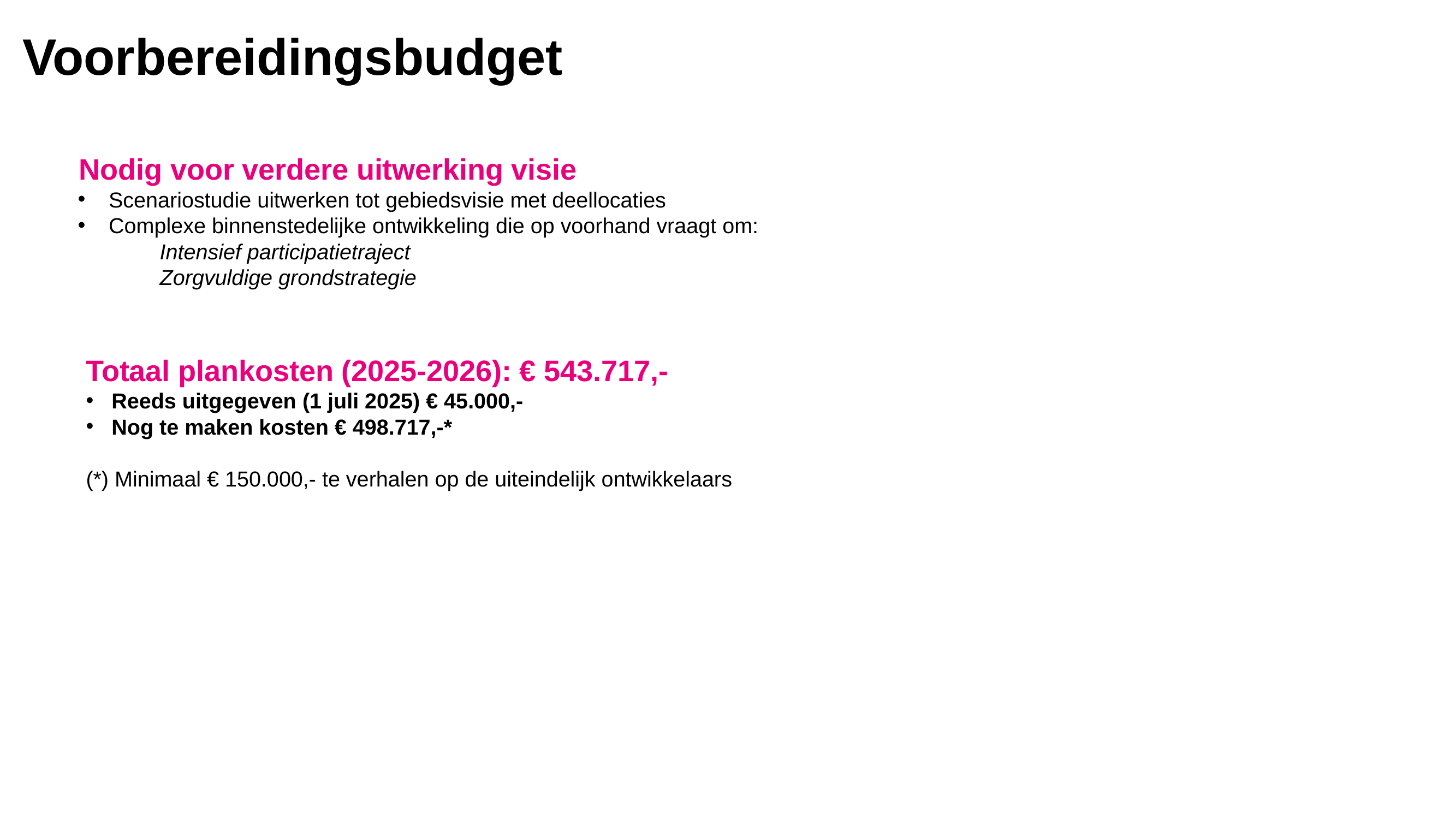

# Voorbereidingsbudget
Nodig voor verdere uitwerking visie
Scenariostudie uitwerken tot gebiedsvisie met deellocaties
Complexe binnenstedelijke ontwikkeling die op voorhand vraagt om:
	Intensief participatietraject
	Zorgvuldige grondstrategie

Totaal plankosten (2025-2026): € 543.717,-
Reeds uitgegeven (1 juli 2025) € 45.000,-
Nog te maken kosten € 498.717,-*

(*) Minimaal € 150.000,- te verhalen op de uiteindelijk ontwikkelaars